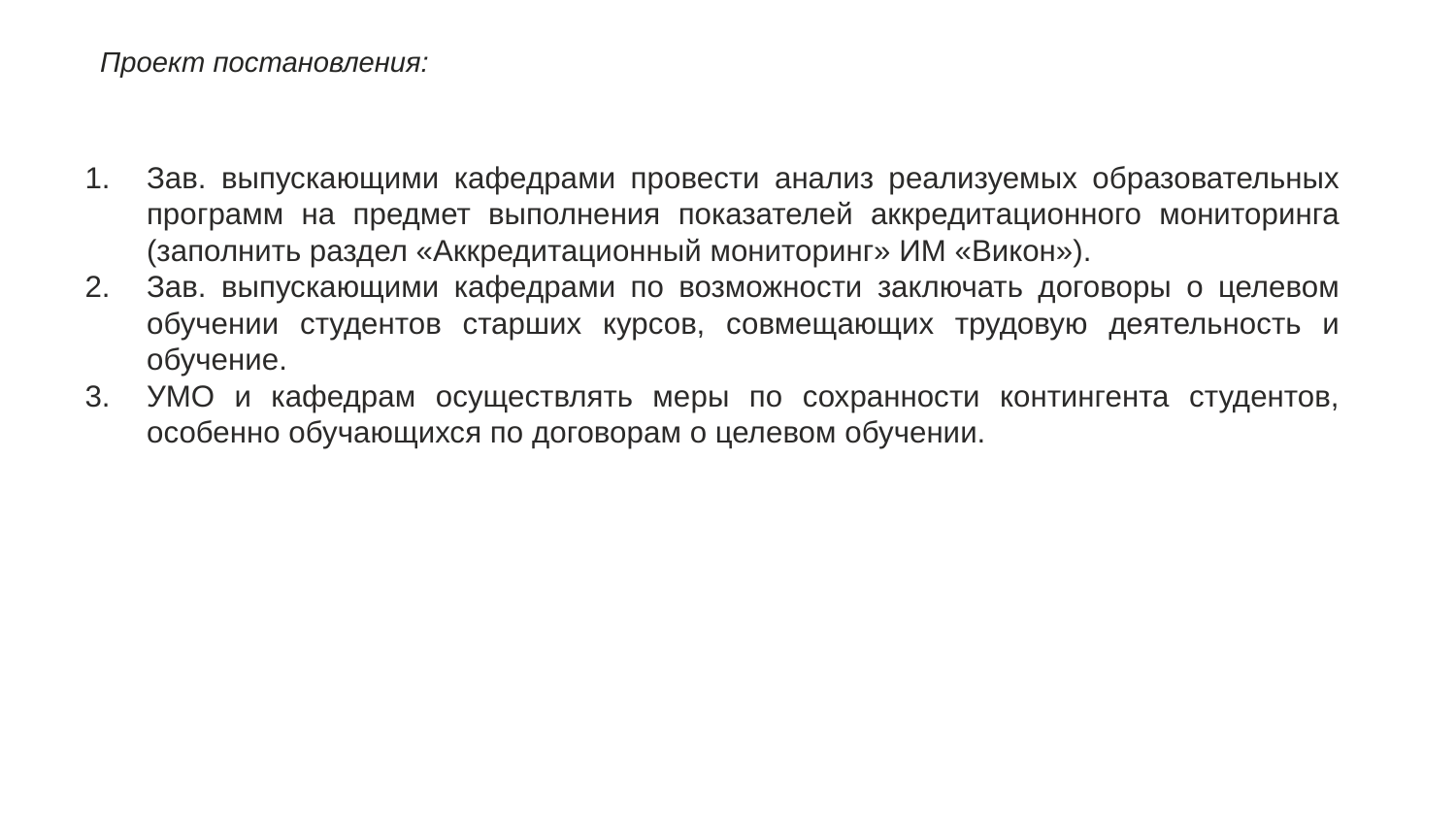

# Проект постановления:
Зав. выпускающими кафедрами провести анализ реализуемых образовательных программ на предмет выполнения показателей аккредитационного мониторинга (заполнить раздел «Аккредитационный мониторинг» ИМ «Викон»).
Зав. выпускающими кафедрами по возможности заключать договоры о целевом обучении студентов старших курсов, совмещающих трудовую деятельность и обучение.
УМО и кафедрам осуществлять меры по сохранности контингента студентов, особенно обучающихся по договорам о целевом обучении.